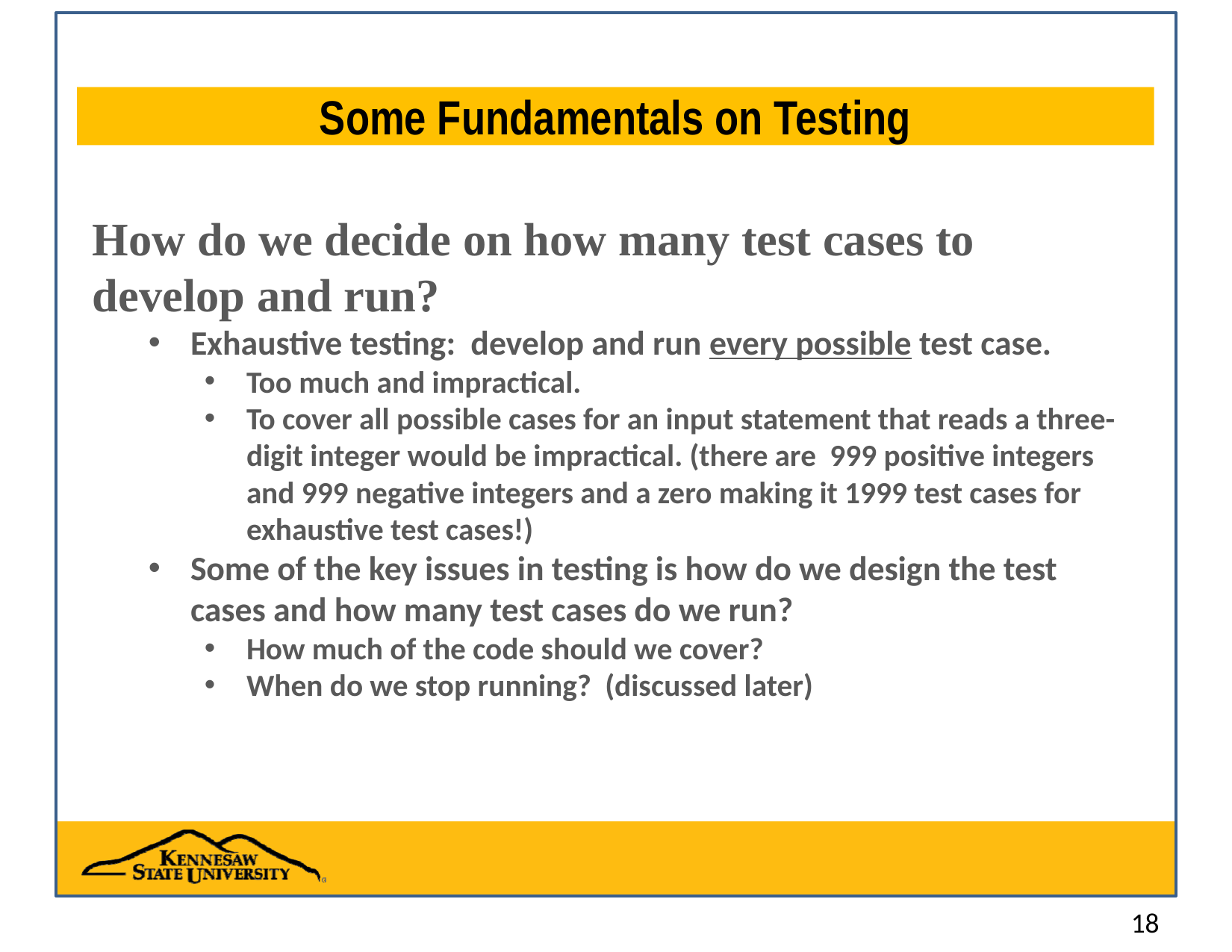

# Some Fundamentals on Testing
How do we decide on how many test cases to develop and run?
Exhaustive testing:  develop and run every possible test case.
Too much and impractical.
To cover all possible cases for an input statement that reads a three-digit integer would be impractical. (there are  999 positive integers and 999 negative integers and a zero making it 1999 test cases for exhaustive test cases!)
Some of the key issues in testing is how do we design the test cases and how many test cases do we run?
How much of the code should we cover?
When do we stop running?  (discussed later)